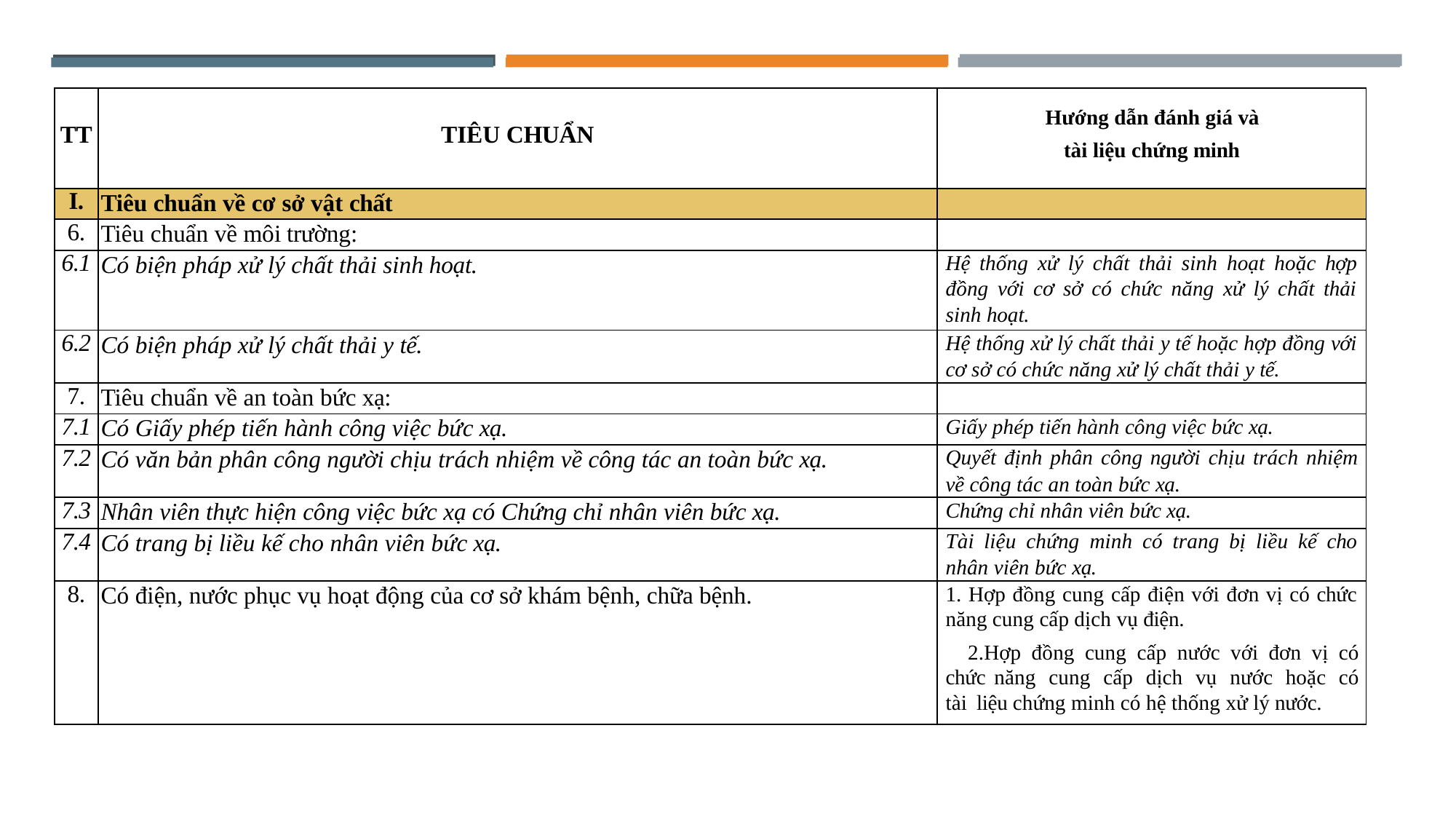

| TT | TIÊU CHUẨN | Hướng dẫn đánh giá và tài liệu chứng minh |
| --- | --- | --- |
| I. | Tiêu chuẩn về cơ sở vật chất |  |
| 6. | Tiêu chuẩn về môi trường: |  |
| 6.1 | Có biện pháp xử lý chất thải sinh hoạt. | Hệ thống xử lý chất thải sinh hoạt hoặc hợp đồng với cơ sở có chức năng xử lý chất thải sinh hoạt. |
| 6.2 | Có biện pháp xử lý chất thải y tế. | Hệ thống xử lý chất thải y tế hoặc hợp đồng với cơ sở có chức năng xử lý chất thải y tế. |
| 7. | Tiêu chuẩn về an toàn bức xạ: |  |
| 7.1 | Có Giấy phép tiến hành công việc bức xạ. | Giấy phép tiến hành công việc bức xạ. |
| 7.2 | Có văn bản phân công người chịu trách nhiệm về công tác an toàn bức xạ. | Quyết định phân công người chịu trách nhiệm về công tác an toàn bức xạ. |
| 7.3 | Nhân viên thực hiện công việc bức xạ có Chứng chỉ nhân viên bức xạ. | Chứng chỉ nhân viên bức xạ. |
| 7.4 | Có trang bị liều kế cho nhân viên bức xạ. | Tài liệu chứng minh có trang bị liều kế cho nhân viên bức xạ. |
| 8. | Có điện, nước phục vụ hoạt động của cơ sở khám bệnh, chữa bệnh. | Hợp đồng cung cấp điện với đơn vị có chức năng cung cấp dịch vụ điện. Hợp đồng cung cấp nước với đơn vị có chức năng cung cấp dịch vụ nước hoặc có tài liệu chứng minh có hệ thống xử lý nước. |